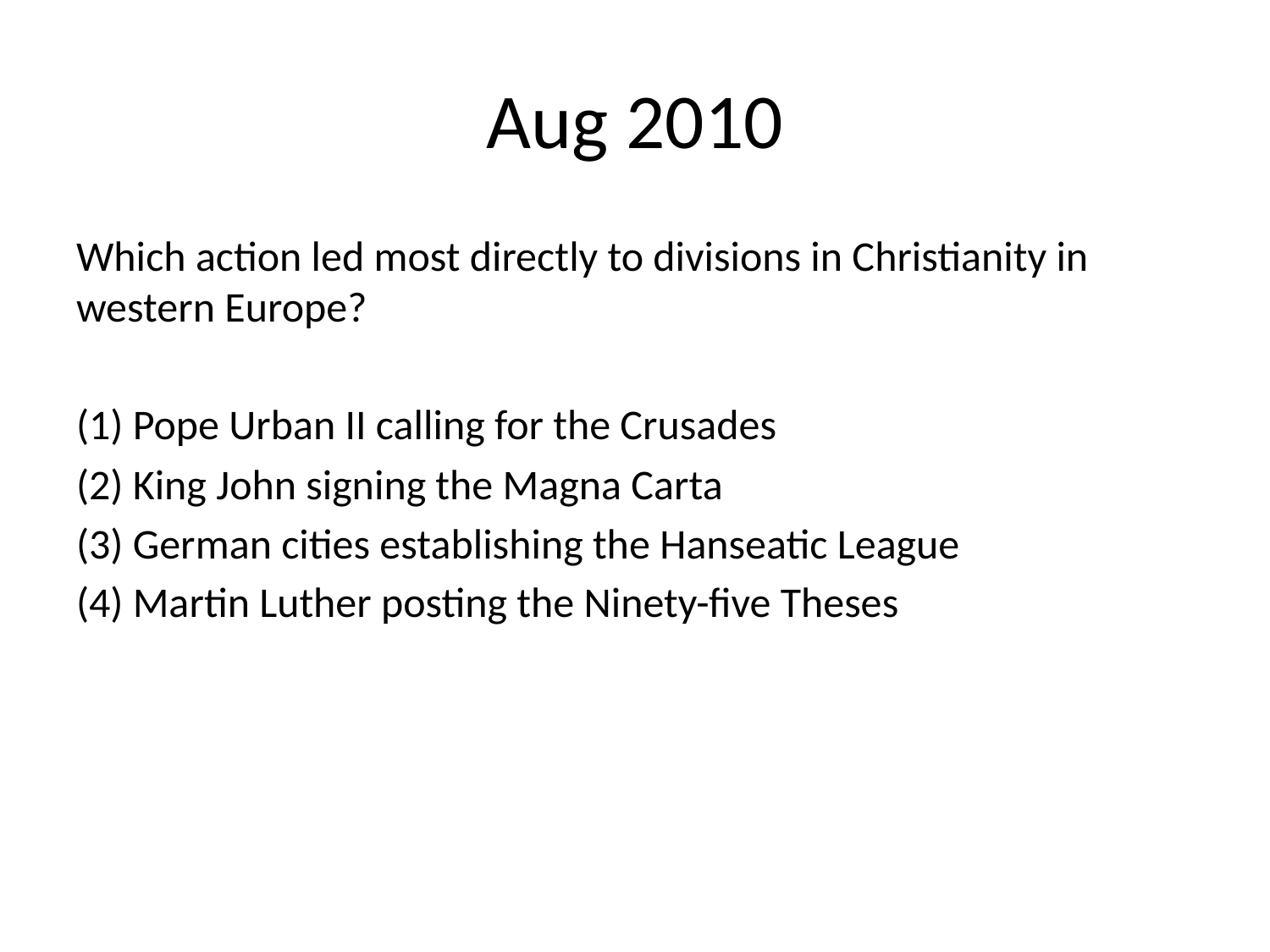

# Aug 2010
Which action led most directly to divisions in Christianity in western Europe?

(1) Pope Urban II calling for the Crusades
(2) King John signing the Magna Carta
(3) German cities establishing the Hanseatic League
(4) Martin Luther posting the Ninety-five Theses